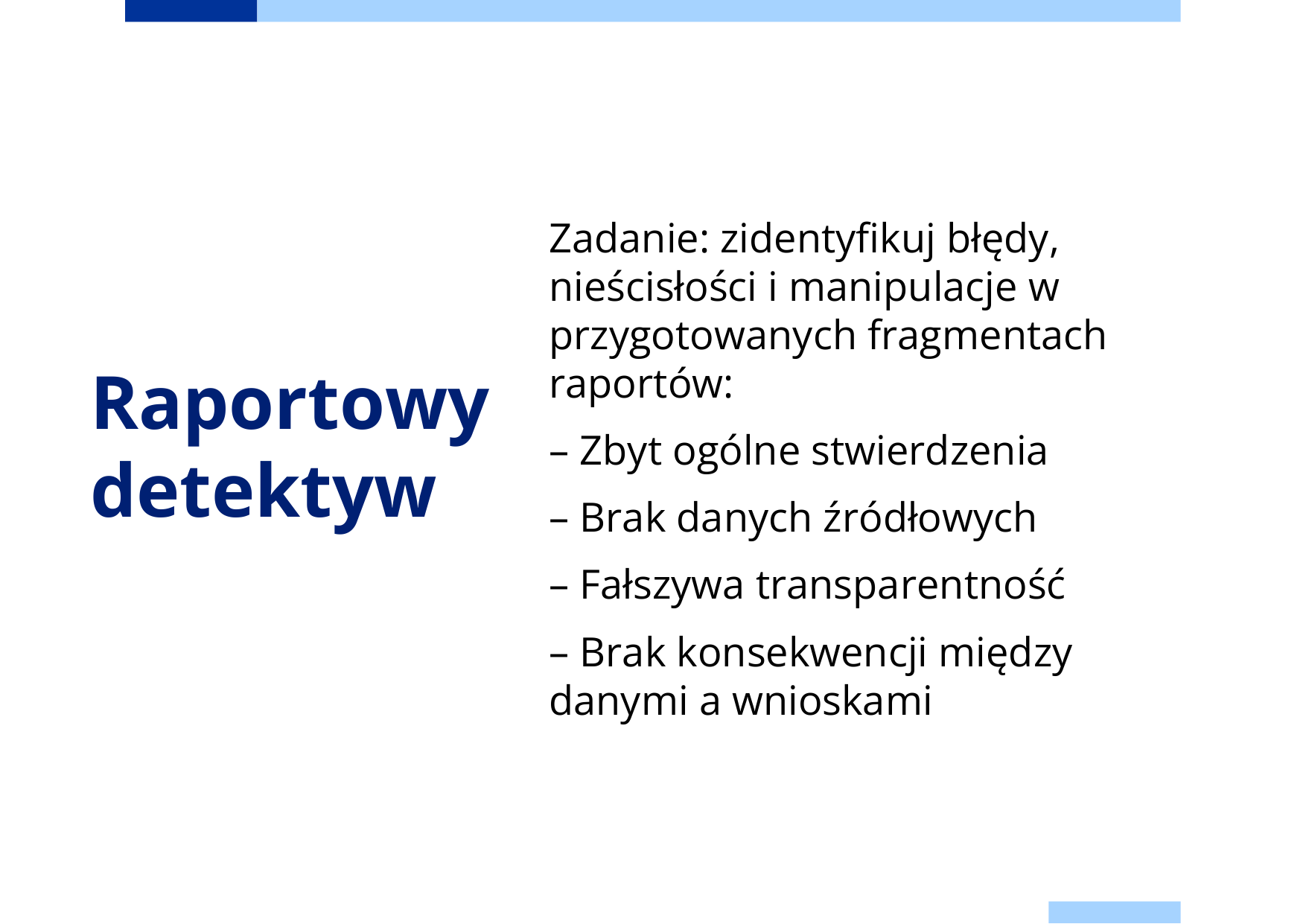

# Raportowy detektyw

Zadanie: zidentyfikuj błędy, nieścisłości i manipulacje w przygotowanych fragmentach raportów:
– Zbyt ogólne stwierdzenia
– Brak danych źródłowych
– Fałszywa transparentność
– Brak konsekwencji między danymi a wnioskami